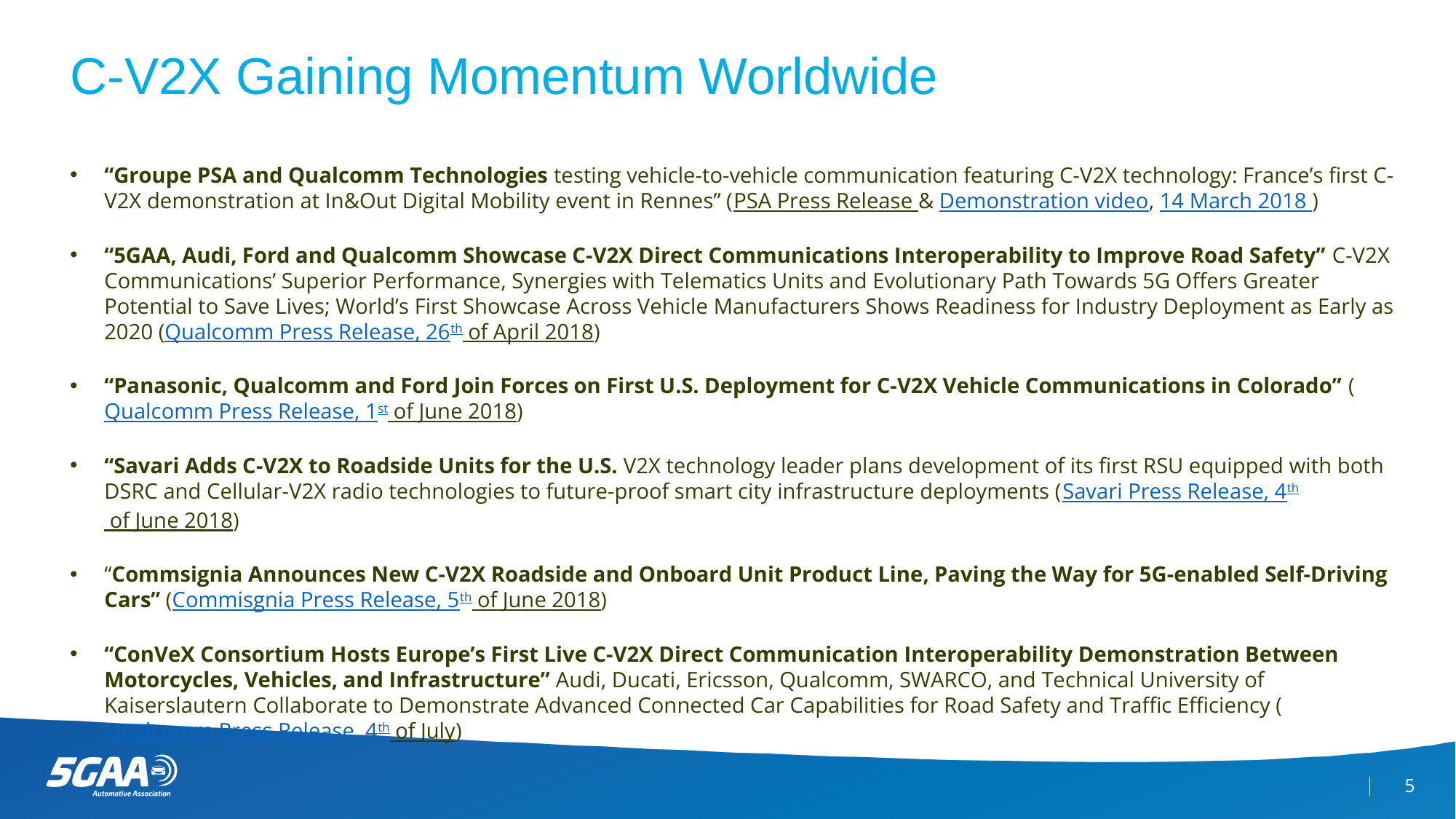

# C-V2X Gaining Momentum Worldwide
“Groupe PSA and Qualcomm Technologies testing vehicle-to-vehicle communication featuring C-V2X technology: France’s first C-V2X demonstration at In&Out Digital Mobility event in Rennes” (PSA Press Release & Demonstration video, 14 March 2018 )

“5GAA, Audi, Ford and Qualcomm Showcase C-V2X Direct Communications Interoperability to Improve Road Safety” C-V2X Communications’ Superior Performance, Synergies with Telematics Units and Evolutionary Path Towards 5G Offers Greater Potential to Save Lives; World’s First Showcase Across Vehicle Manufacturers Shows Readiness for Industry Deployment as Early as 2020 (Qualcomm Press Release, 26th of April 2018)

“Panasonic, Qualcomm and Ford Join Forces on First U.S. Deployment for C-V2X Vehicle Communications in Colorado” (Qualcomm Press Release, 1st of June 2018)

“Savari Adds C-V2X to Roadside Units for the U.S. V2X technology leader plans development of its first RSU equipped with both DSRC and Cellular-V2X radio technologies to future-proof smart city infrastructure deployments (Savari Press Release, 4th of June 2018)

“Commsignia Announces New C-V2X Roadside and Onboard Unit Product Line, Paving the Way for 5G-enabled Self-Driving Cars” (Commisgnia Press Release, 5th of June 2018)

“ConVeX Consortium Hosts Europe’s First Live C-V2X Direct Communication Interoperability Demonstration Between Motorcycles, Vehicles, and Infrastructure” Audi, Ducati, Ericsson, Qualcomm, SWARCO, and Technical University of Kaiserslautern Collaborate to Demonstrate Advanced Connected Car Capabilities for Road Safety and Traffic Efficiency (Qualcomm Press Release, 4th of July)